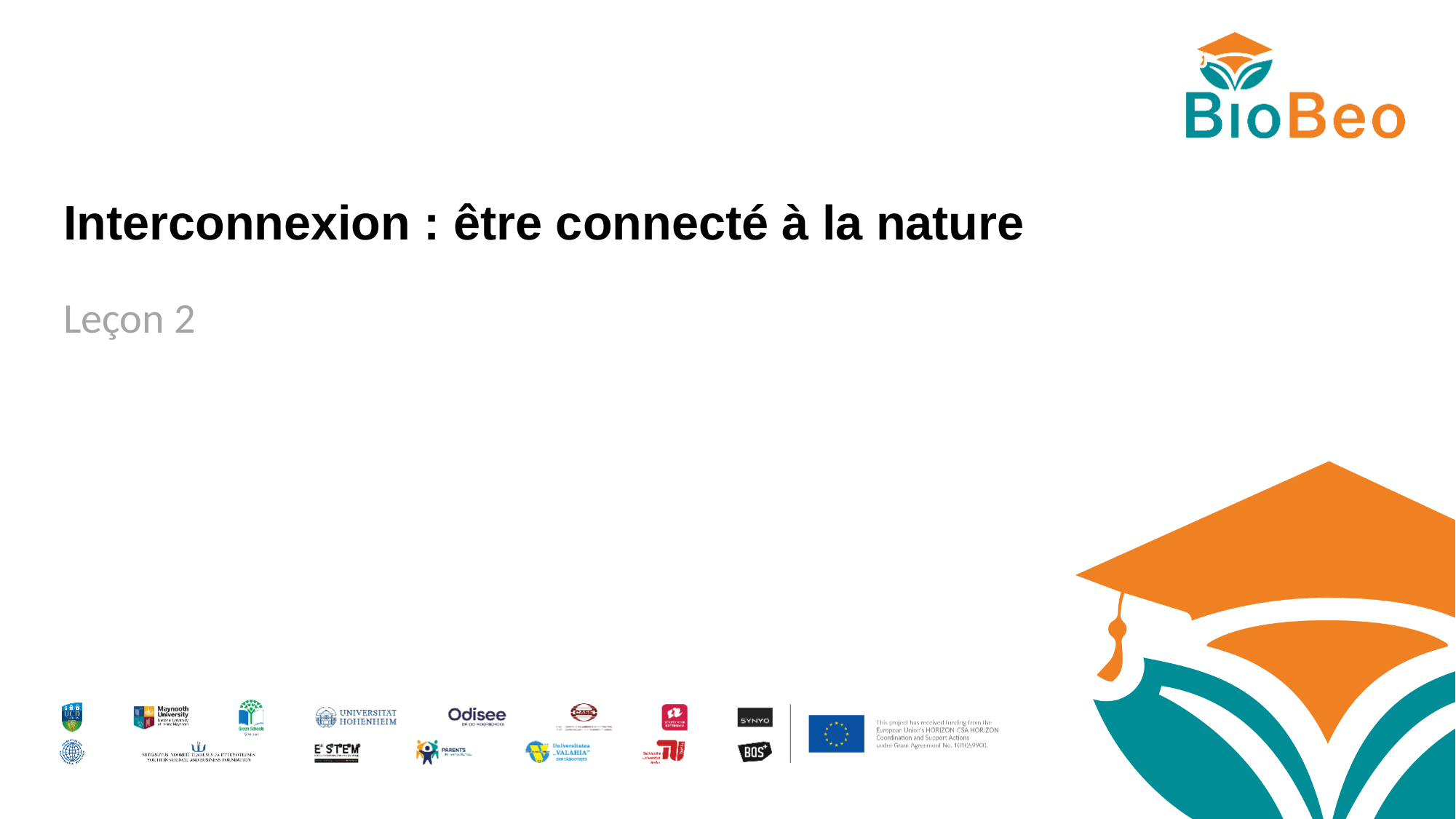

# Interconnexion : être connecté à la nature
Leçon 2